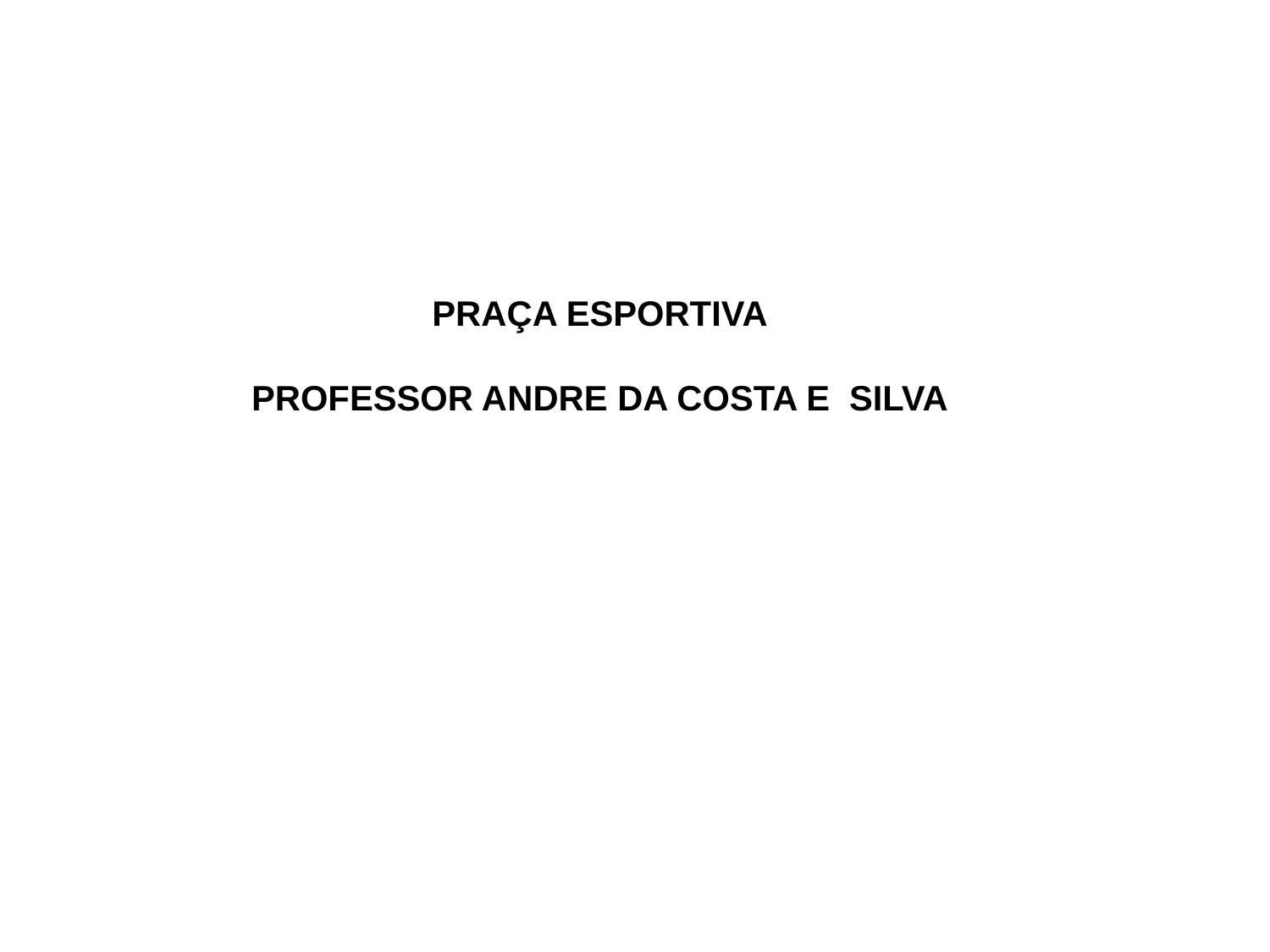

PRAÇA ESPORTIVA

PROFESSOR ANDRE DA COSTA E  SILVA